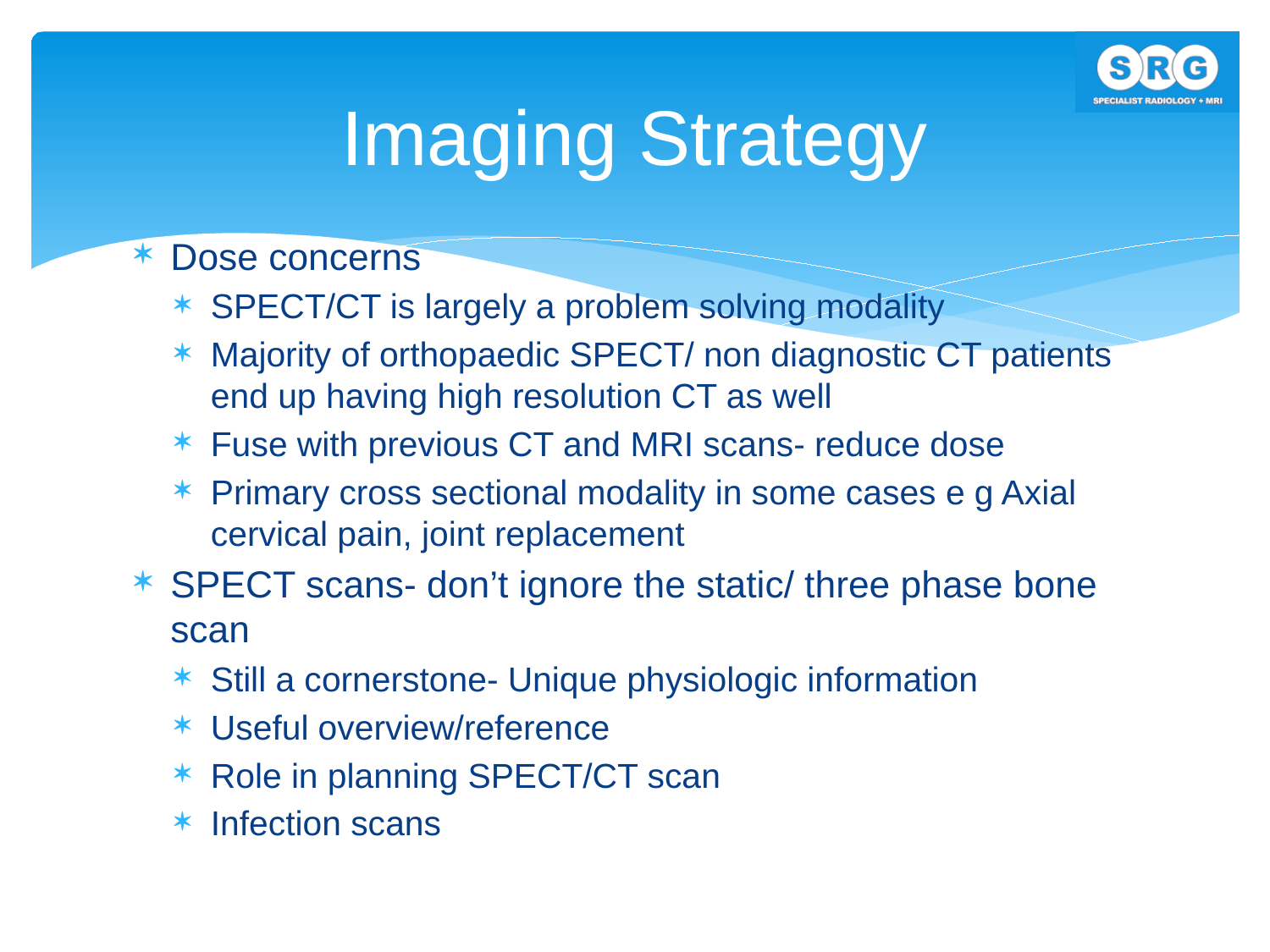

# Imaging Strategy
Dose concerns
SPECT/CT is largely a problem solving modality
Majority of orthopaedic SPECT/ non diagnostic CT patients end up having high resolution CT as well
Fuse with previous CT and MRI scans- reduce dose
Primary cross sectional modality in some cases e g Axial cervical pain, joint replacement
SPECT scans- don’t ignore the static/ three phase bone scan
Still a cornerstone- Unique physiologic information
Useful overview/reference
Role in planning SPECT/CT scan
Infection scans